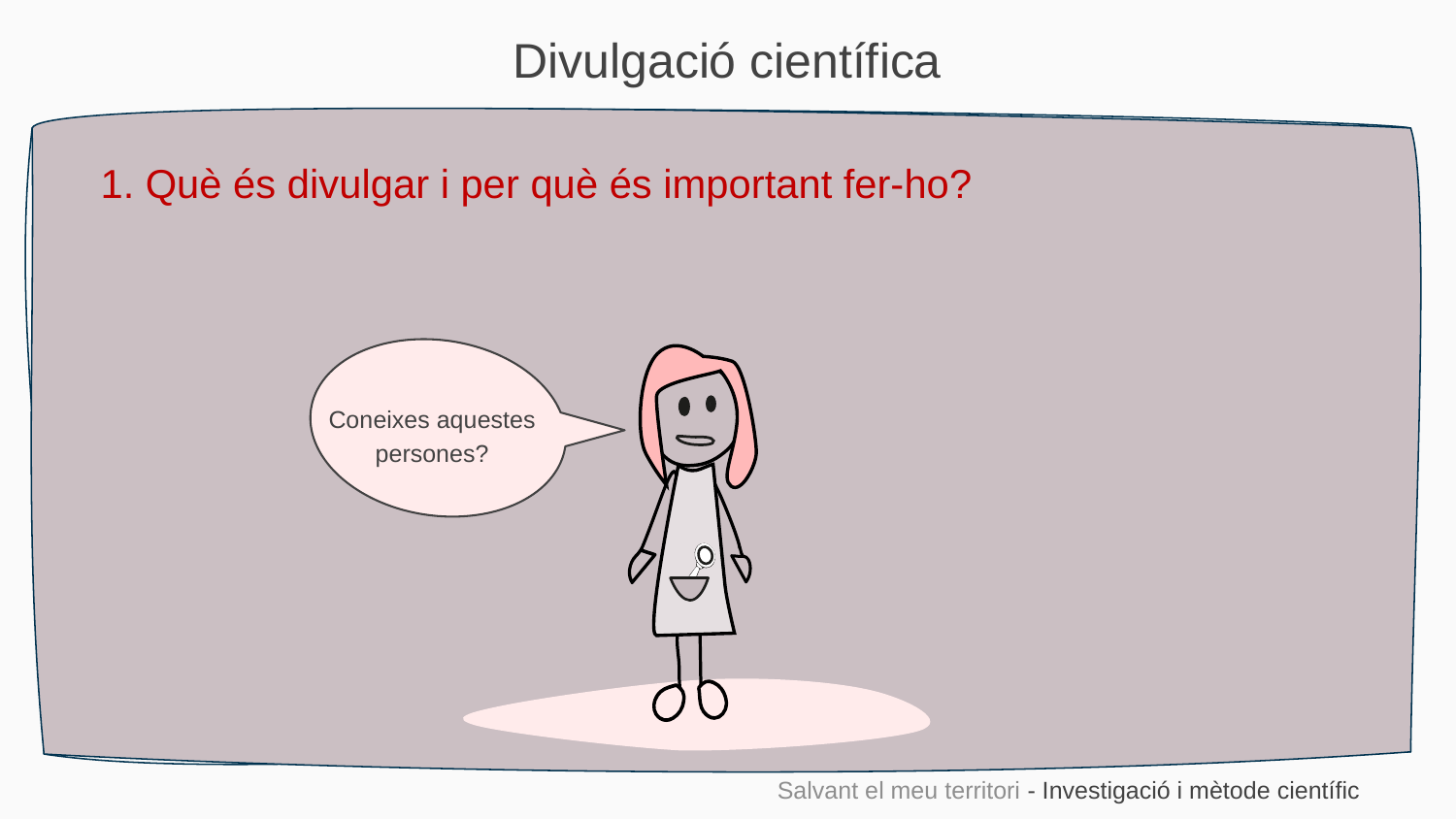

Divulgació científica

1. Què és divulgar i per què és important fer-ho?

Coneixes aquestes persones?

Salvant el meu territori - Investigació i mètode científic